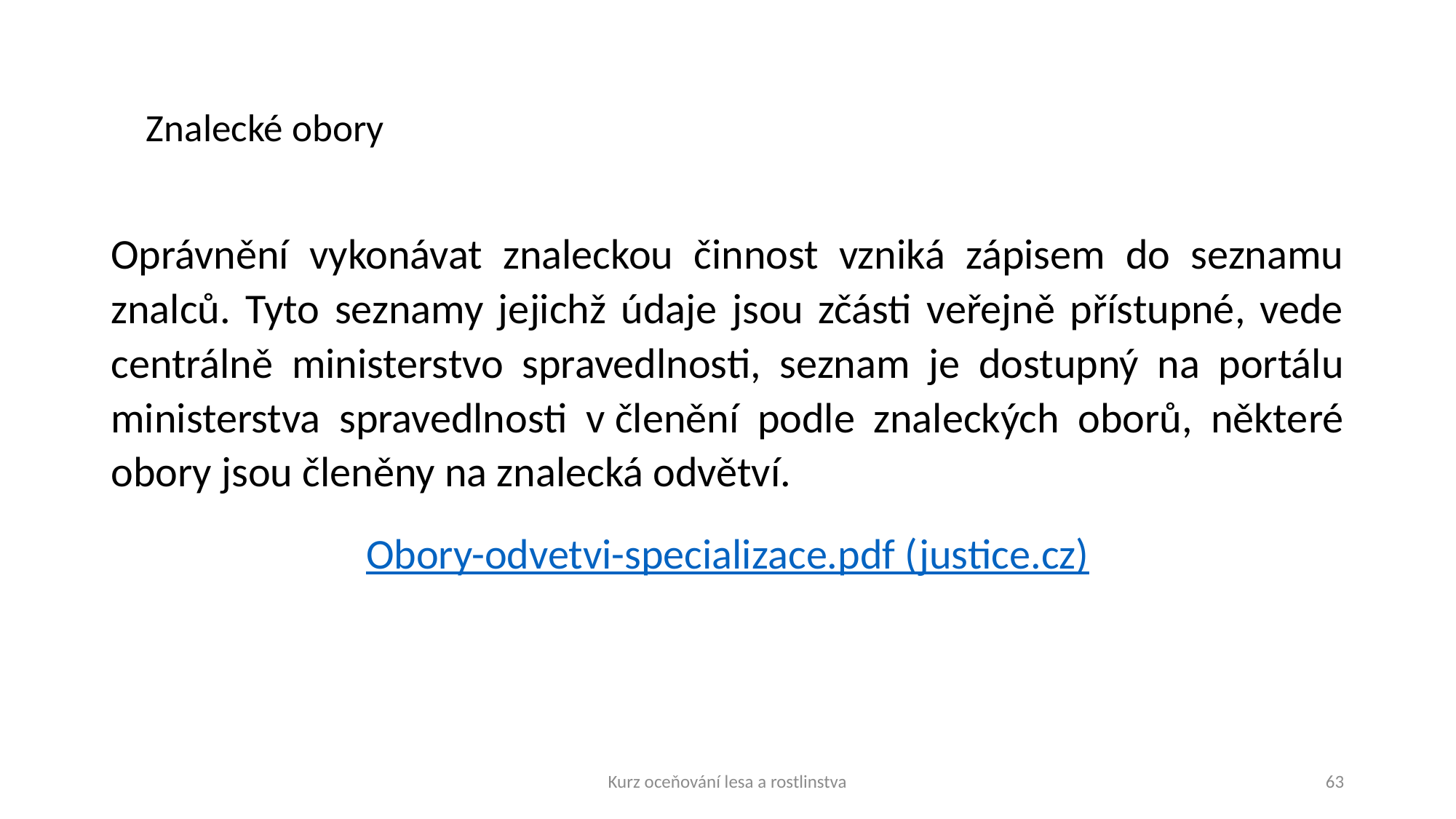

# Znalecké obory
Oprávnění vykonávat znaleckou činnost vzniká zápisem do seznamu znalců. Tyto seznamy jejichž údaje jsou zčásti veřejně přístupné, vede centrálně ministerstvo spravedlnosti, seznam je dostupný na portálu ministerstva spravedlnosti v členění podle znaleckých oborů, některé obory jsou členěny na znalecká odvětví.
Obory-odvetvi-specializace.pdf (justice.cz)

Kurz oceňování lesa a rostlinstva
63